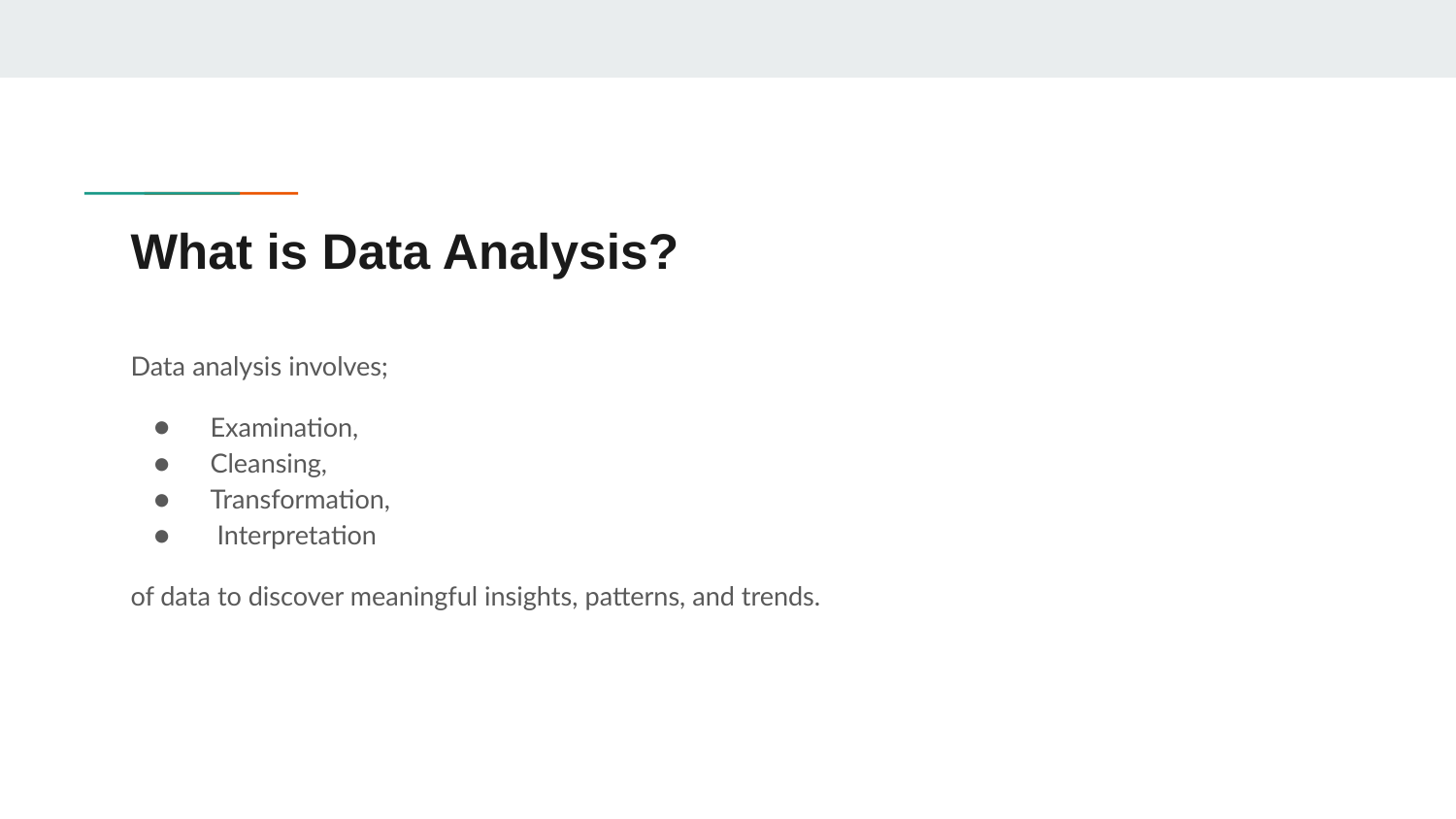

# What is Data Analysis?
Data analysis involves;
 Examination,
 Cleansing,
 Transformation,
  Interpretation
of data to discover meaningful insights, patterns, and trends.